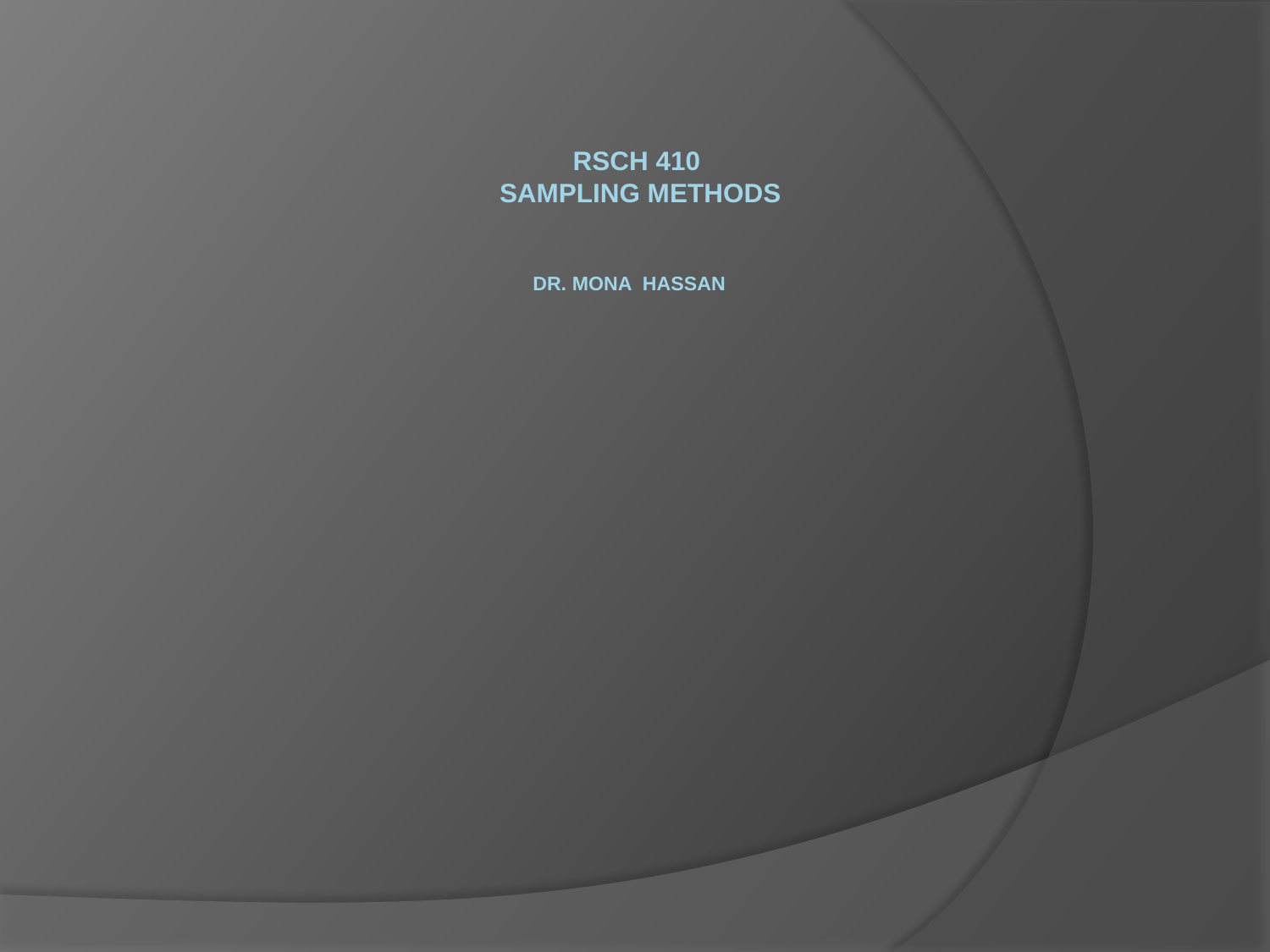

# RSCH 410 Sampling methods Dr. MONA  HASSAN